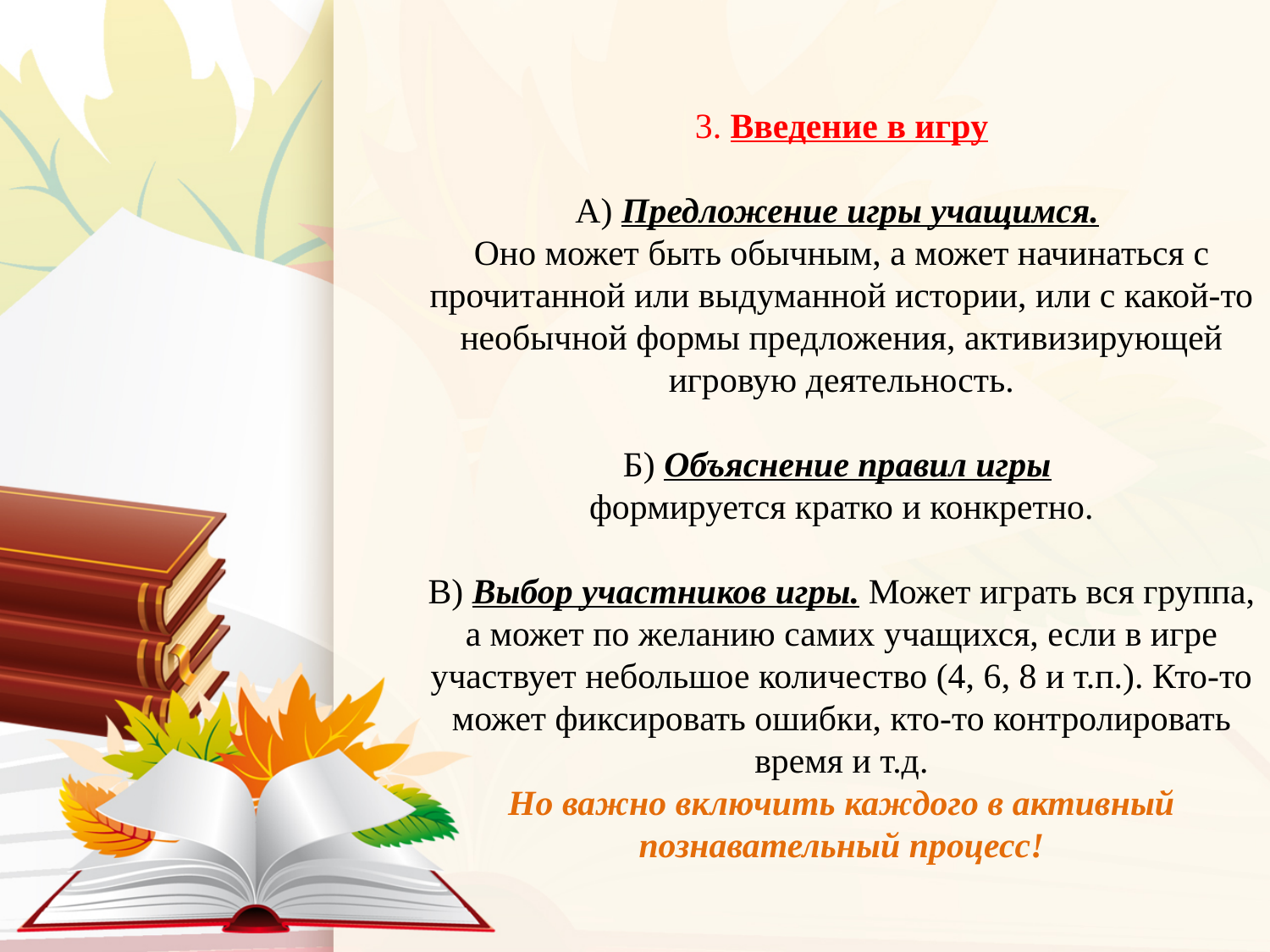

# 3. Введение в игру А) Предложение игры учащимся.  Оно может быть обычным, а может начинаться с прочитанной или выдуманной истории, или с какой-то необычной формы предложения, активизирующей игровую деятельность. Б) Объяснение правил игры  формируется кратко и конкретно. В) Выбор участников игры. Может играть вся группа, а может по желанию самих учащихся, если в игре участвует небольшое количество (4, 6, 8 и т.п.). Кто-то может фиксировать ошибки, кто-то контролировать время и т.д. Но важно включить каждого в активный познавательный процесс!